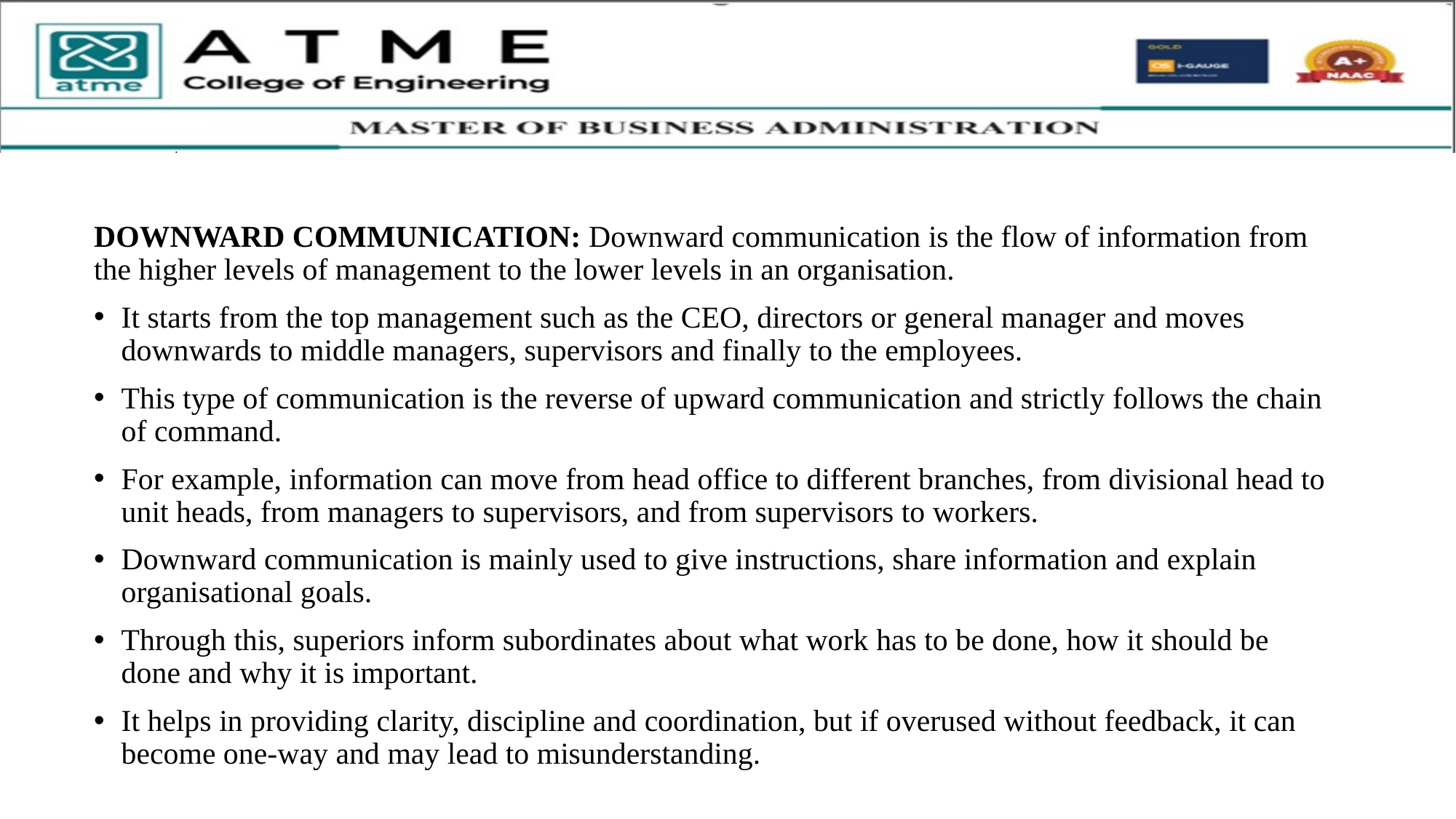

DOWNWARD COMMUNICATION: Downward communication is the flow of information from the higher levels of management to the lower levels in an organisation.
It starts from the top management such as the CEO, directors or general manager and moves downwards to middle managers, supervisors and finally to the employees.
This type of communication is the reverse of upward communication and strictly follows the chain of command.
For example, information can move from head office to different branches, from divisional head to unit heads, from managers to supervisors, and from supervisors to workers.
Downward communication is mainly used to give instructions, share information and explain organisational goals.
Through this, superiors inform subordinates about what work has to be done, how it should be done and why it is important.
It helps in providing clarity, discipline and coordination, but if overused without feedback, it can become one-way and may lead to misunderstanding.